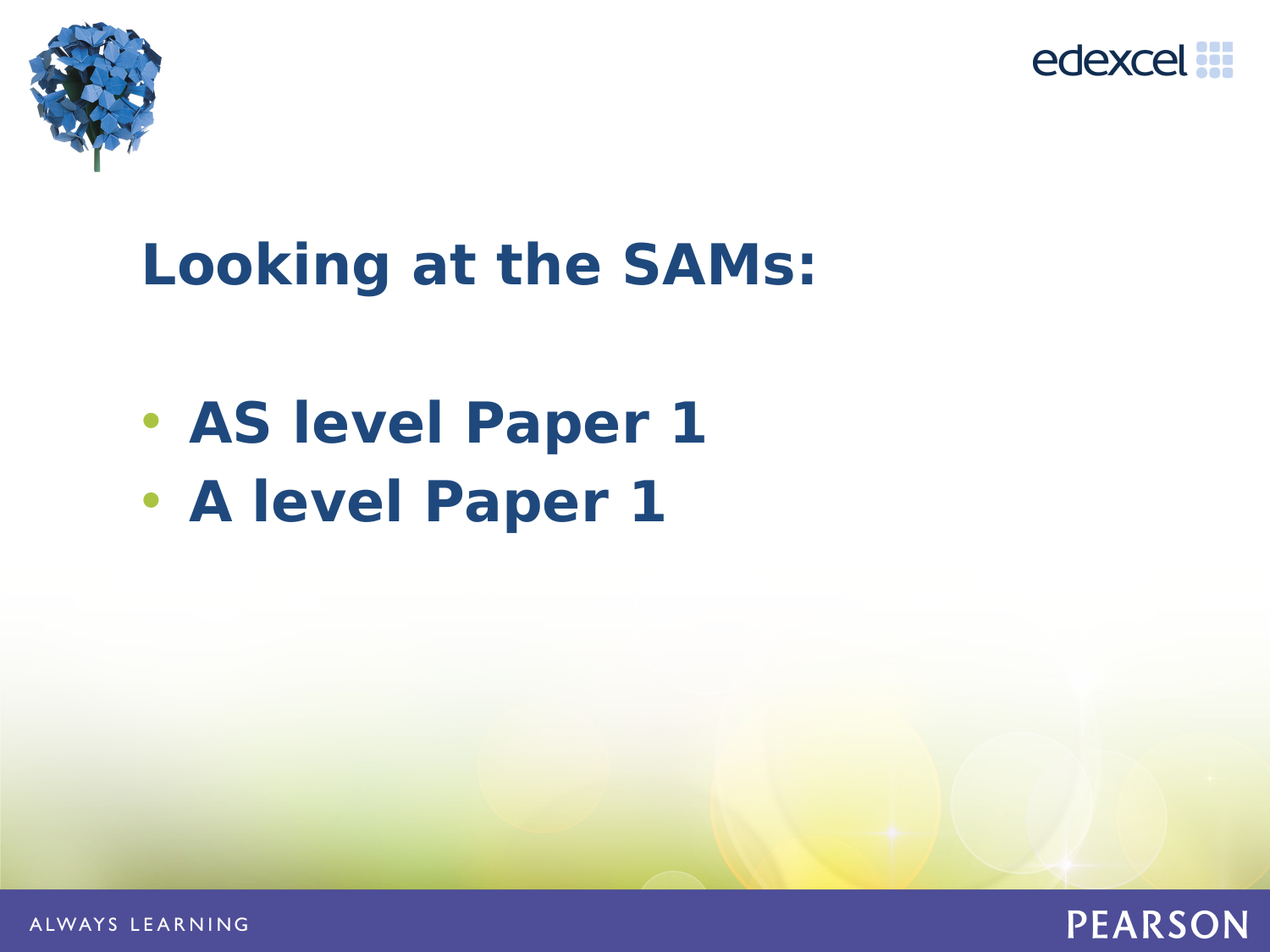

Looking at the SAMs:

AS level Paper 1
A level Paper 1